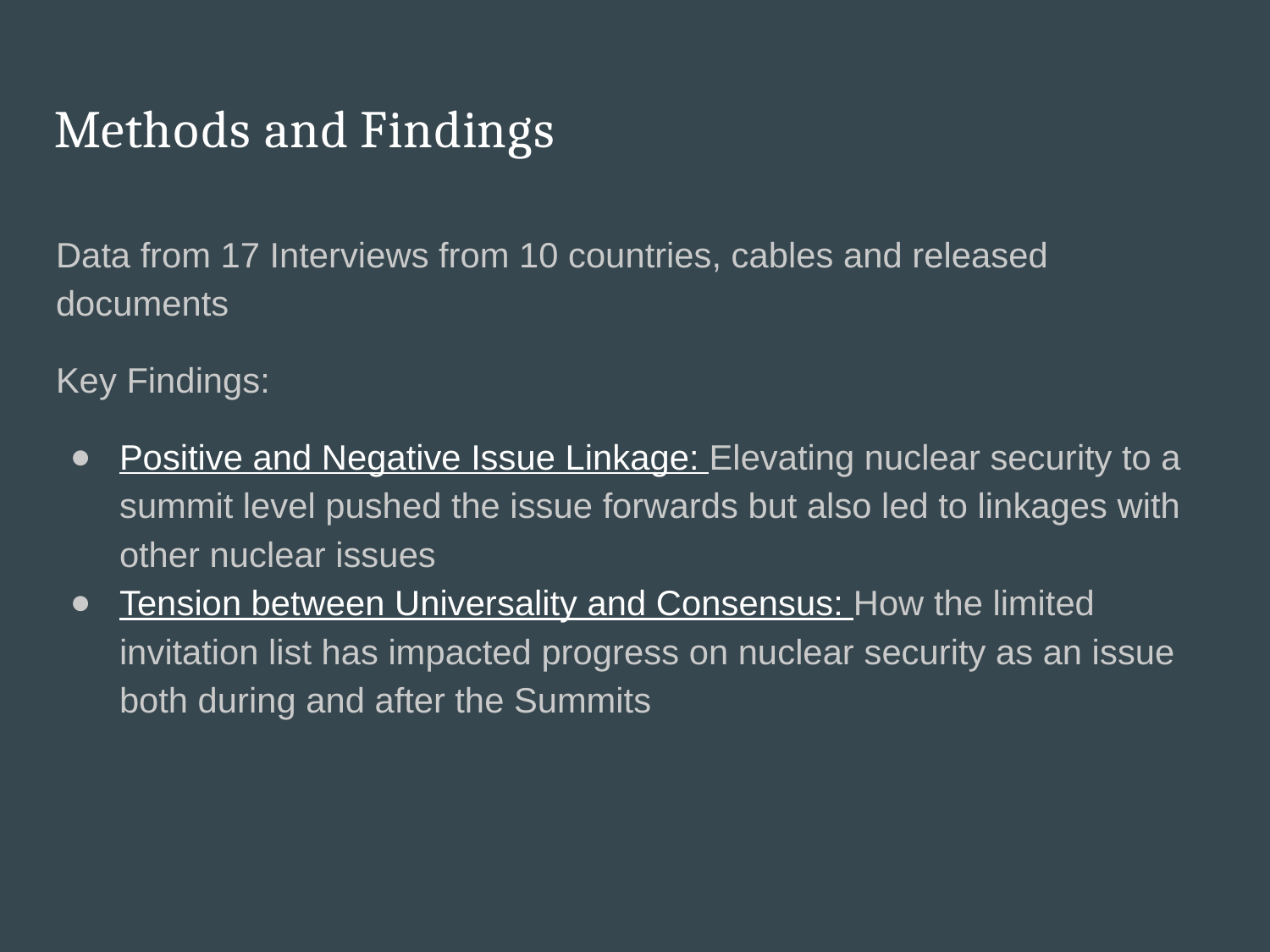

# Methods and Findings
Data from 17 Interviews from 10 countries, cables and released documents
Key Findings:
Positive and Negative Issue Linkage: Elevating nuclear security to a summit level pushed the issue forwards but also led to linkages with other nuclear issues
Tension between Universality and Consensus: How the limited invitation list has impacted progress on nuclear security as an issue both during and after the Summits